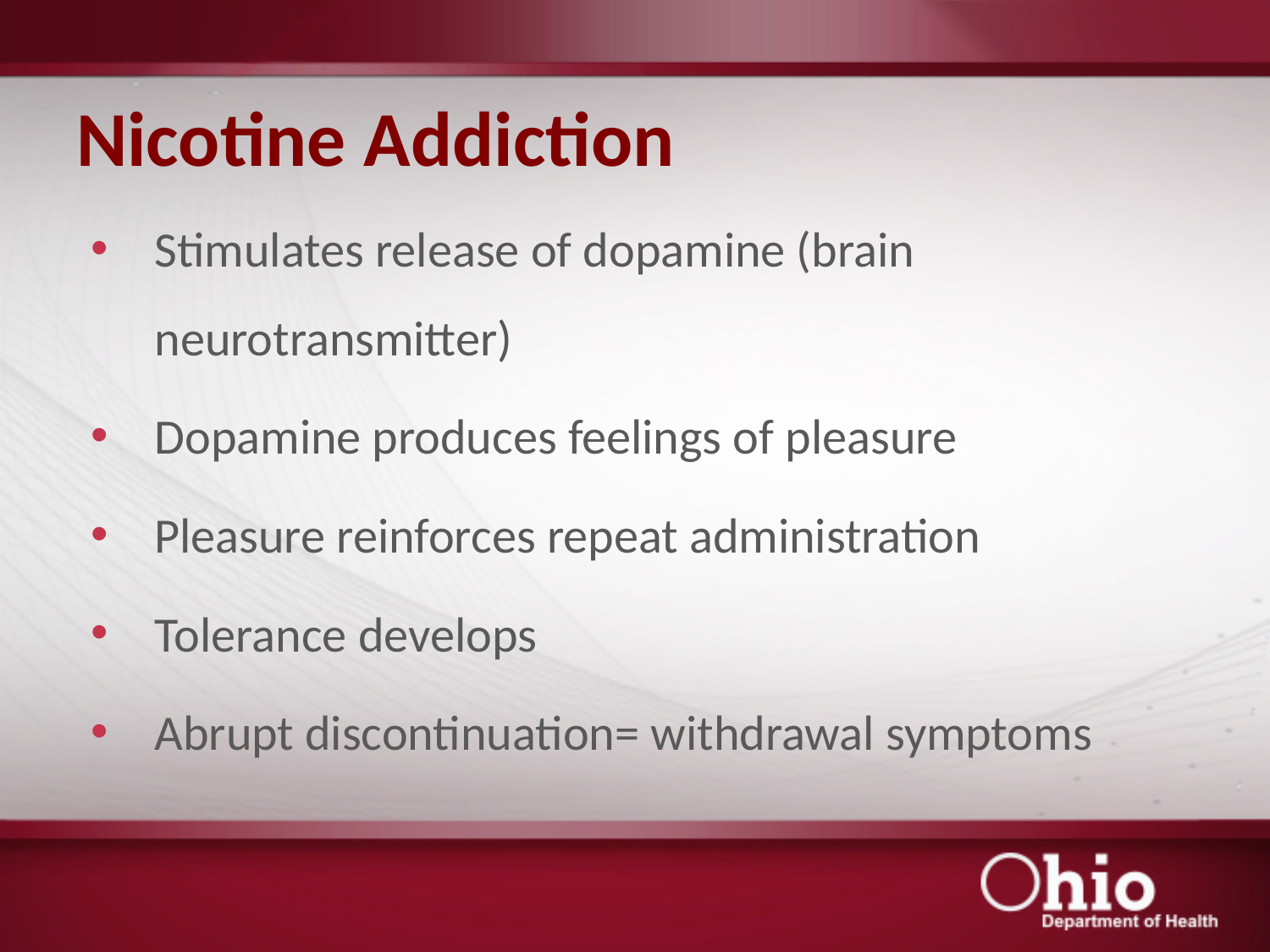

# Nicotine Addiction
Stimulates release of dopamine (brain neurotransmitter)
Dopamine produces feelings of pleasure
Pleasure reinforces repeat administration
Tolerance develops
Abrupt discontinuation= withdrawal symptoms